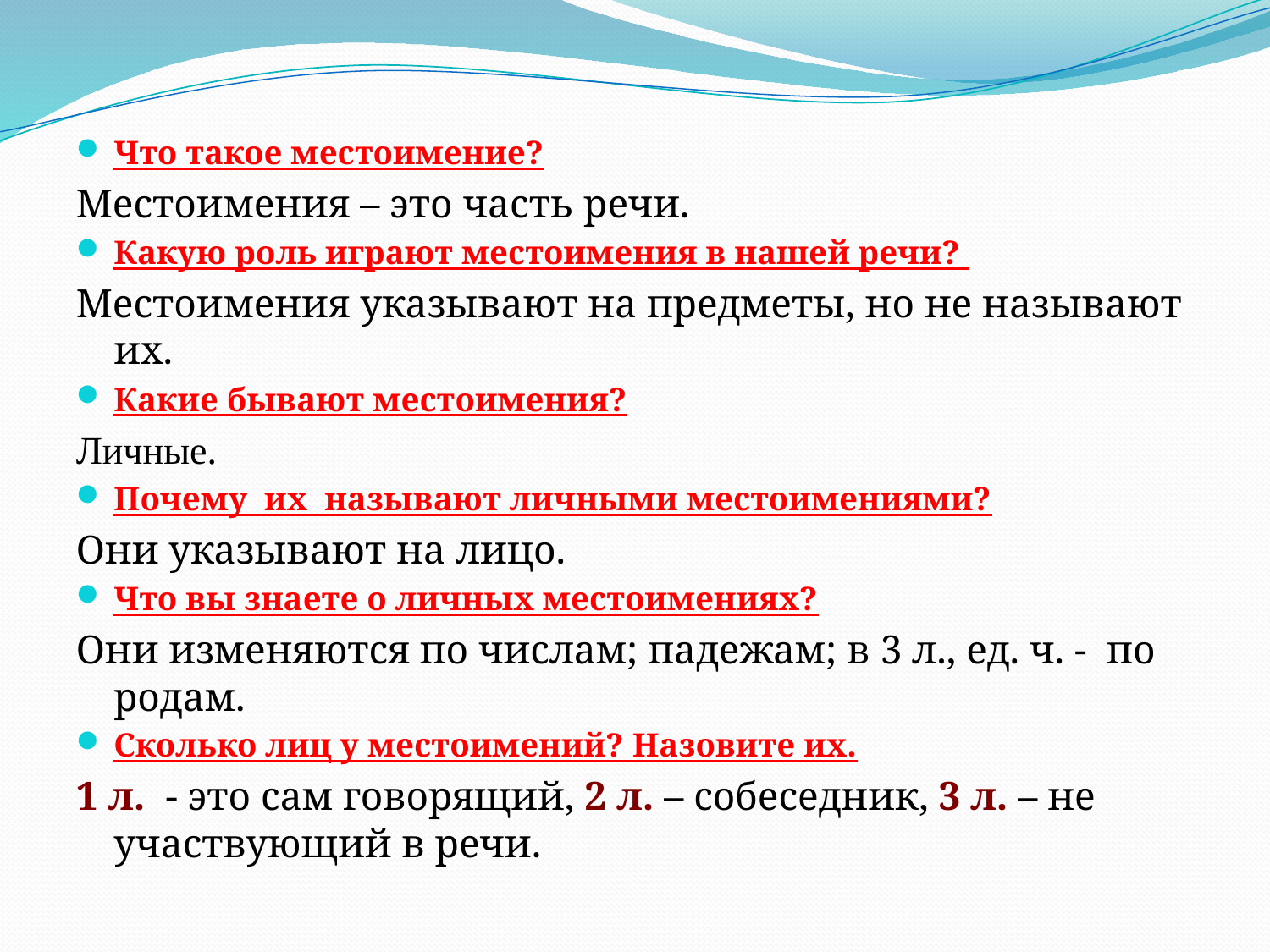

#
Что такое местоимение?
Местоимения – это часть речи.
Какую роль играют местоимения в нашей речи?
Местоимения указывают на предметы, но не называют их.
Какие бывают местоимения?
Личные.
Почему  их  называют личными местоимениями?
Они указывают на лицо.
Что вы знаете о личных местоимениях?
Они изменяются по числам; падежам; в 3 л., ед. ч. -  по родам.
Сколько лиц у местоимений? Назовите их.
1 л.  - это сам говорящий, 2 л. – собеседник, 3 л. – не участвующий в речи.